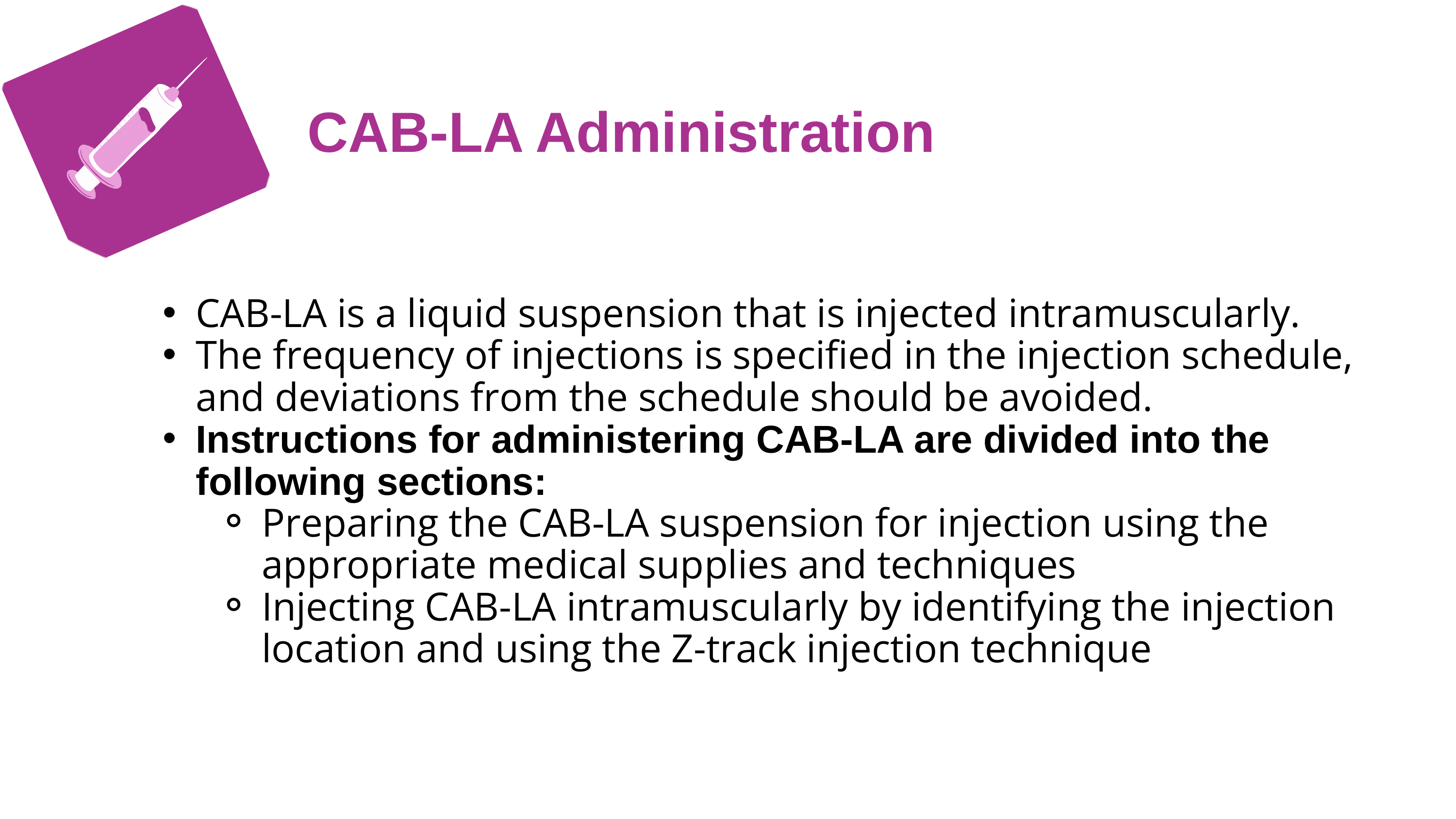

C
CAB-LA Administration
CAB-LA is a liquid suspension that is injected intramuscularly.
The frequency of injections is specified in the injection schedule, and deviations from the schedule should be avoided.
Instructions for administering CAB-LA are divided into the following sections:
Preparing the CAB-LA suspension for injection using the appropriate medical supplies and techniques
Injecting CAB-LA intramuscularly by identifying the injection location and using the Z-track injection technique